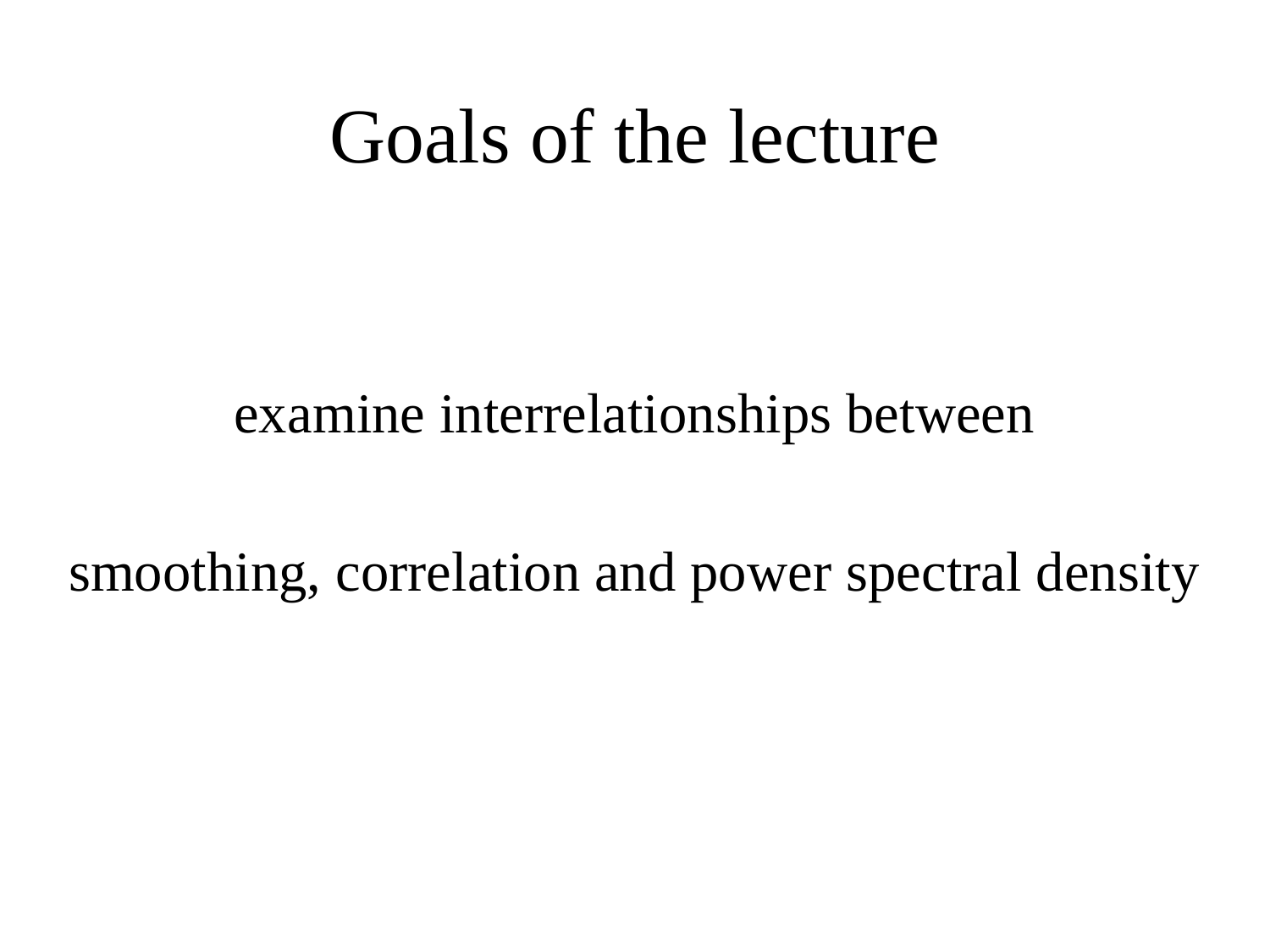

# Goals of the lecture
examine interrelationships between

smoothing, correlation and power spectral density